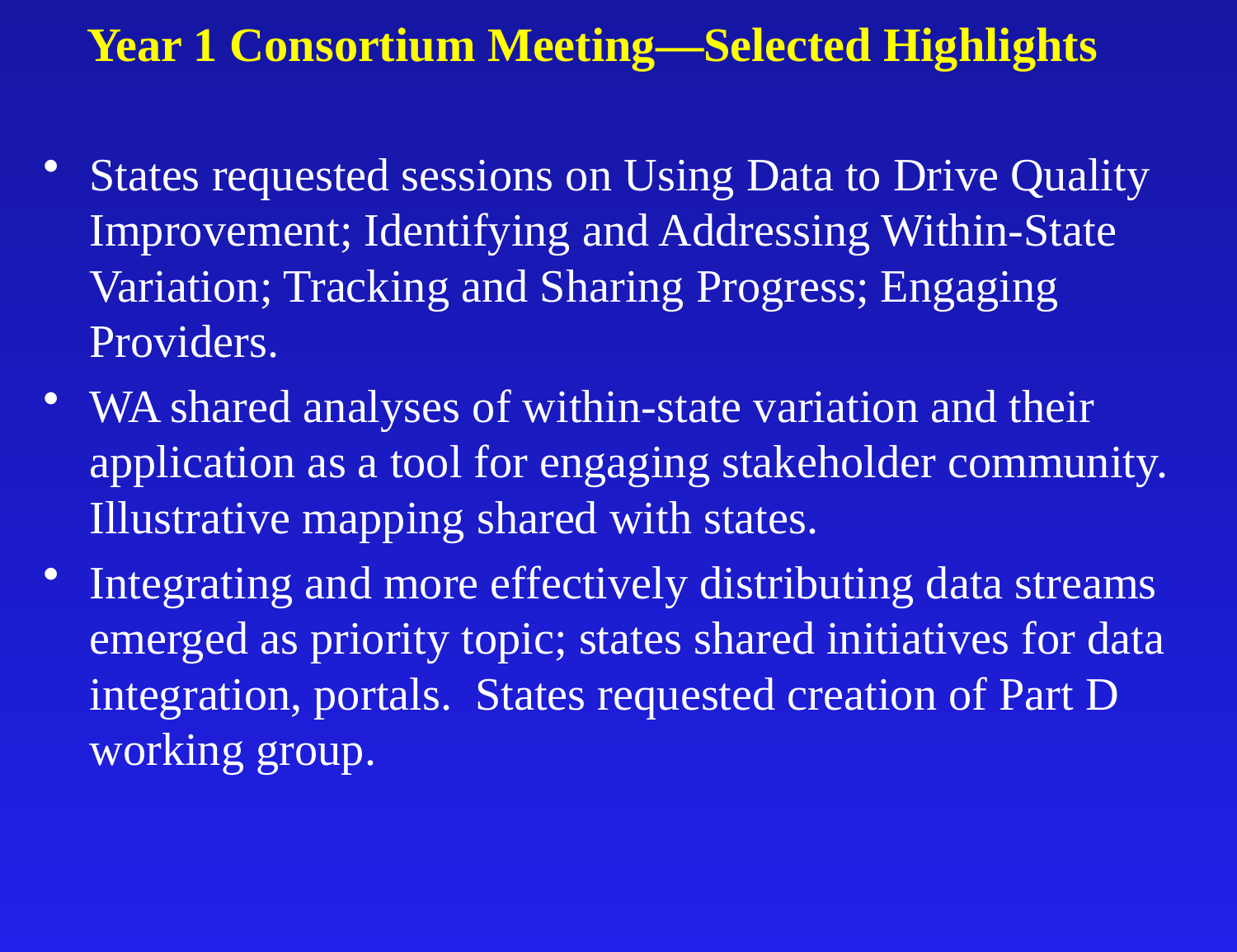

# Year 1 Consortium Meeting—Selected Highlights
States requested sessions on Using Data to Drive Quality Improvement; Identifying and Addressing Within-State Variation; Tracking and Sharing Progress; Engaging Providers.
WA shared analyses of within-state variation and their application as a tool for engaging stakeholder community.  Illustrative mapping shared with states.
Integrating and more effectively distributing data streams emerged as priority topic; states shared initiatives for data integration, portals.  States requested creation of Part D working group.